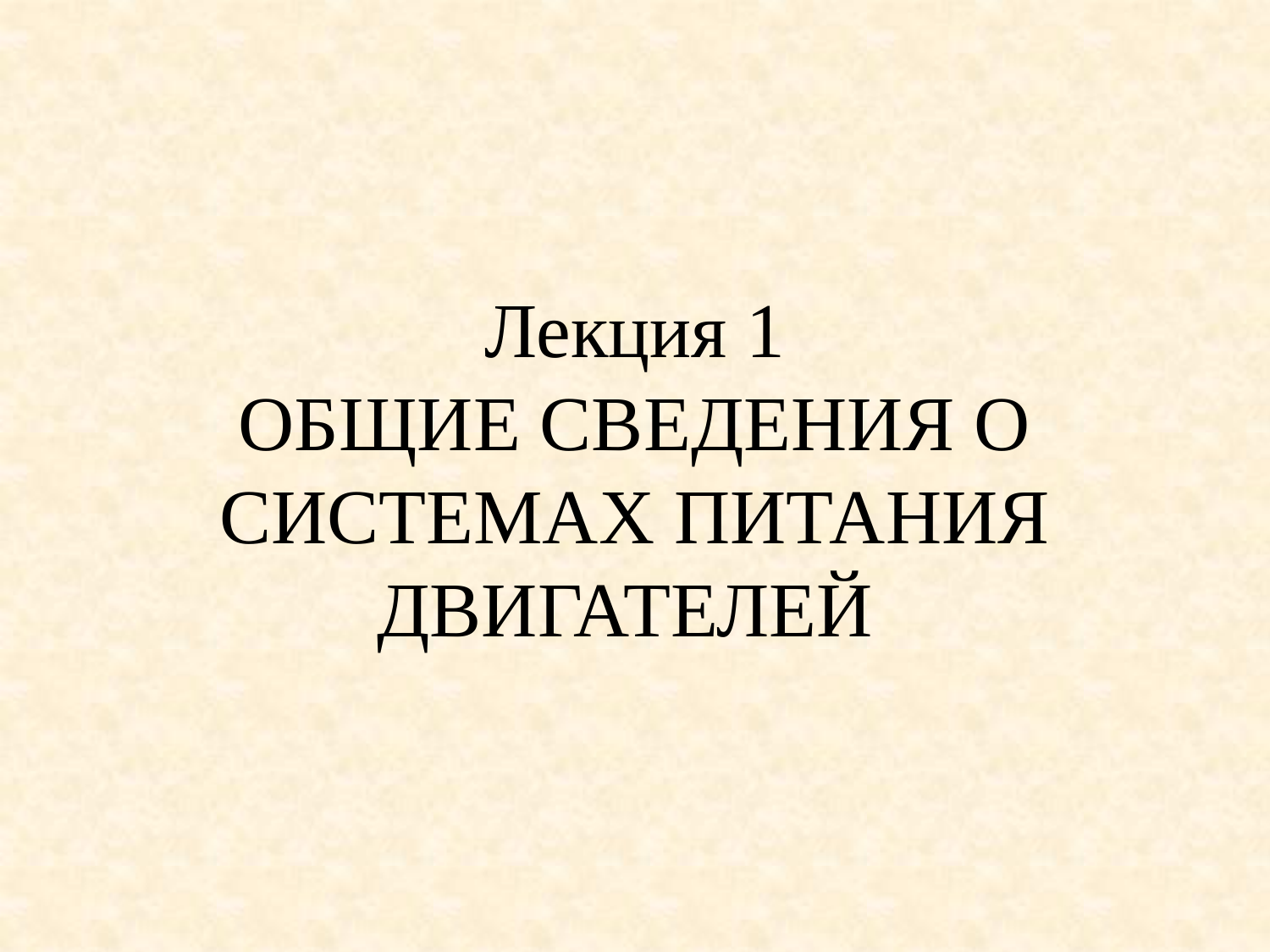

# Лекция 1 ОБЩИЕ СВЕДЕНИЯ О СИСТЕМАХ ПИТАНИЯ ДВИГАТЕЛЕЙ